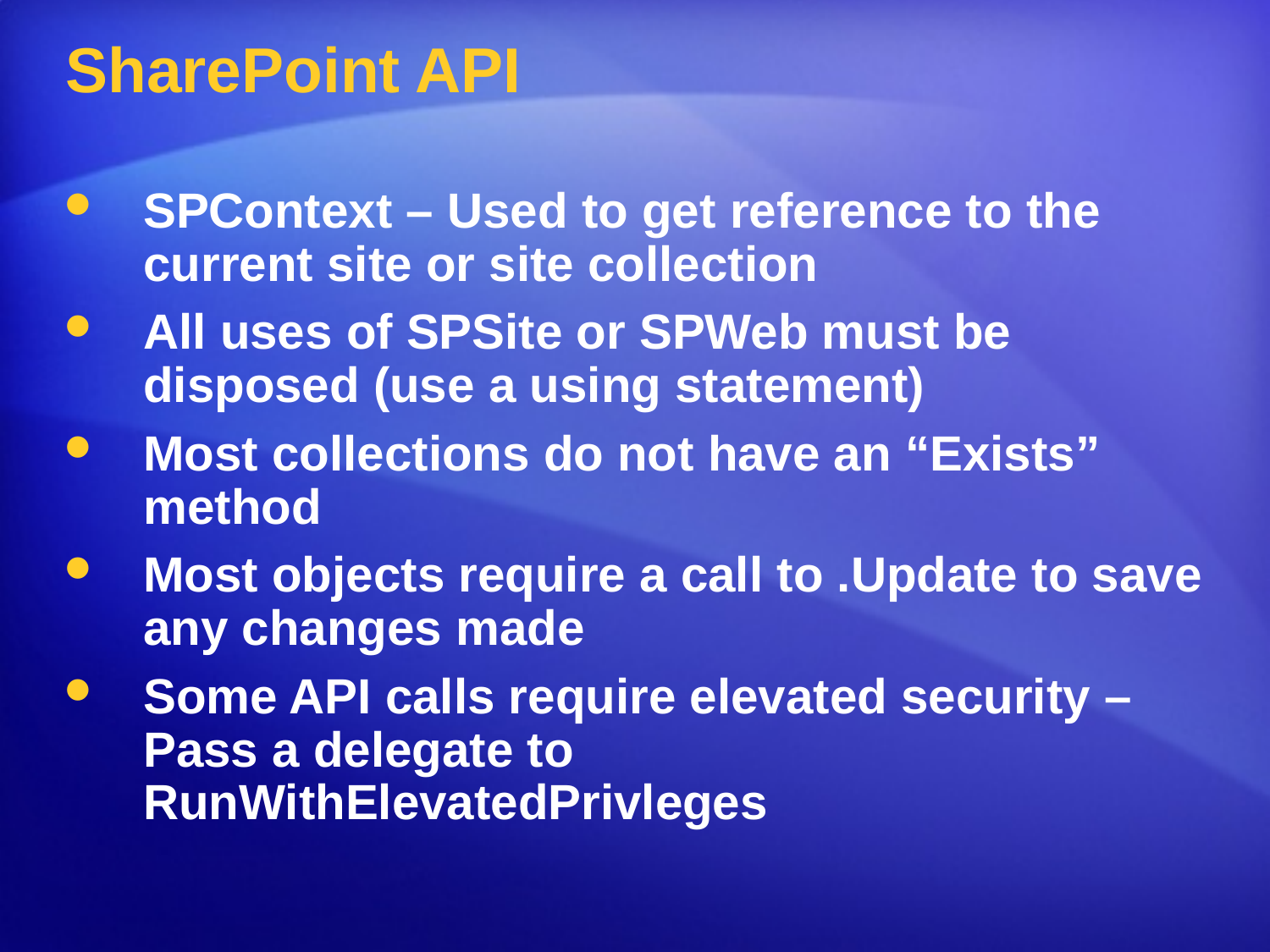

# SharePoint API
SPContext – Used to get reference to the current site or site collection
All uses of SPSite or SPWeb must be disposed (use a using statement)
Most collections do not have an “Exists” method
Most objects require a call to .Update to save any changes made
Some API calls require elevated security – Pass a delegate to RunWithElevatedPrivleges